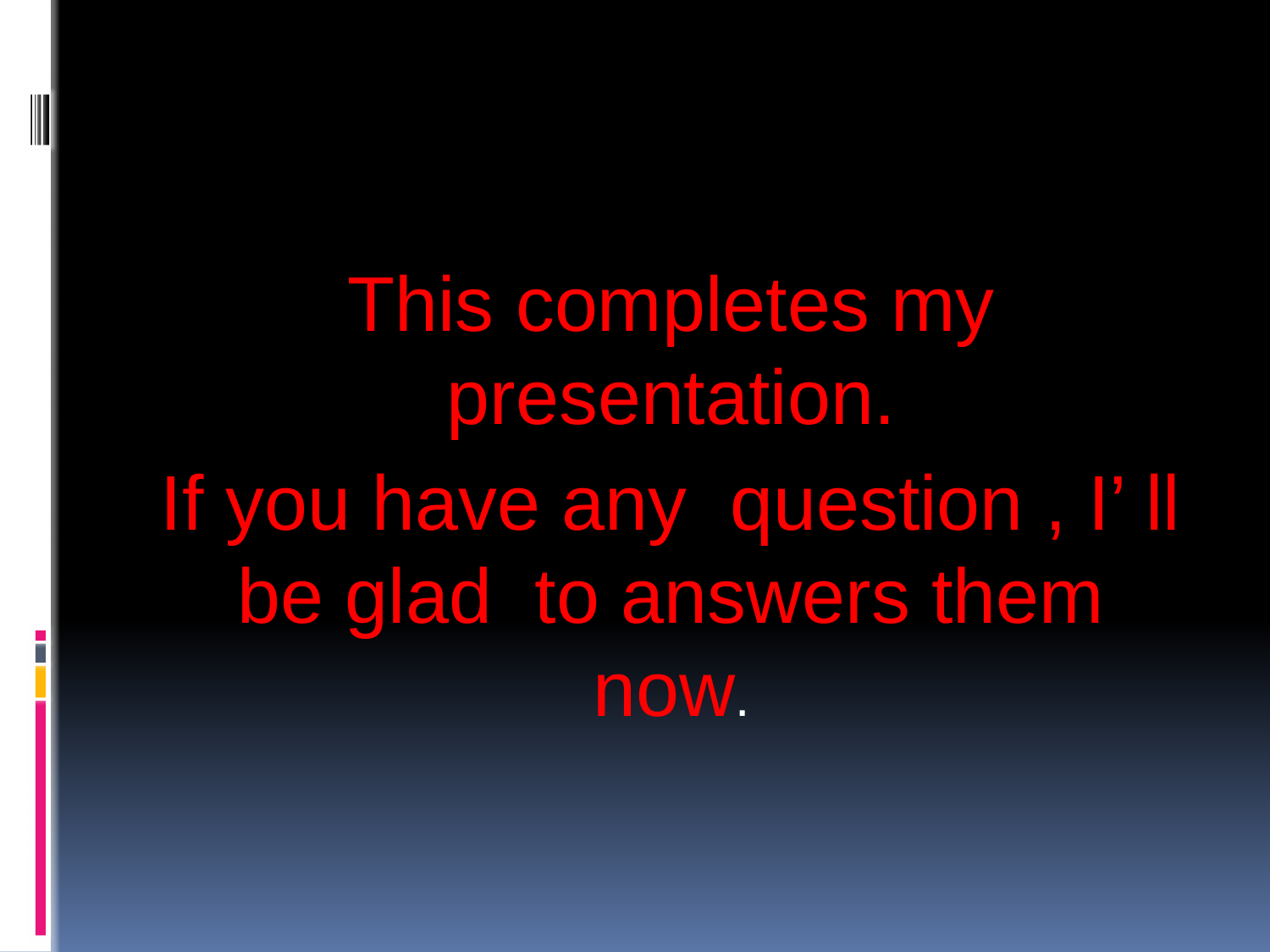

#
This completes my presentation.
If you have any  question , I’ ll be glad  to answers them now.